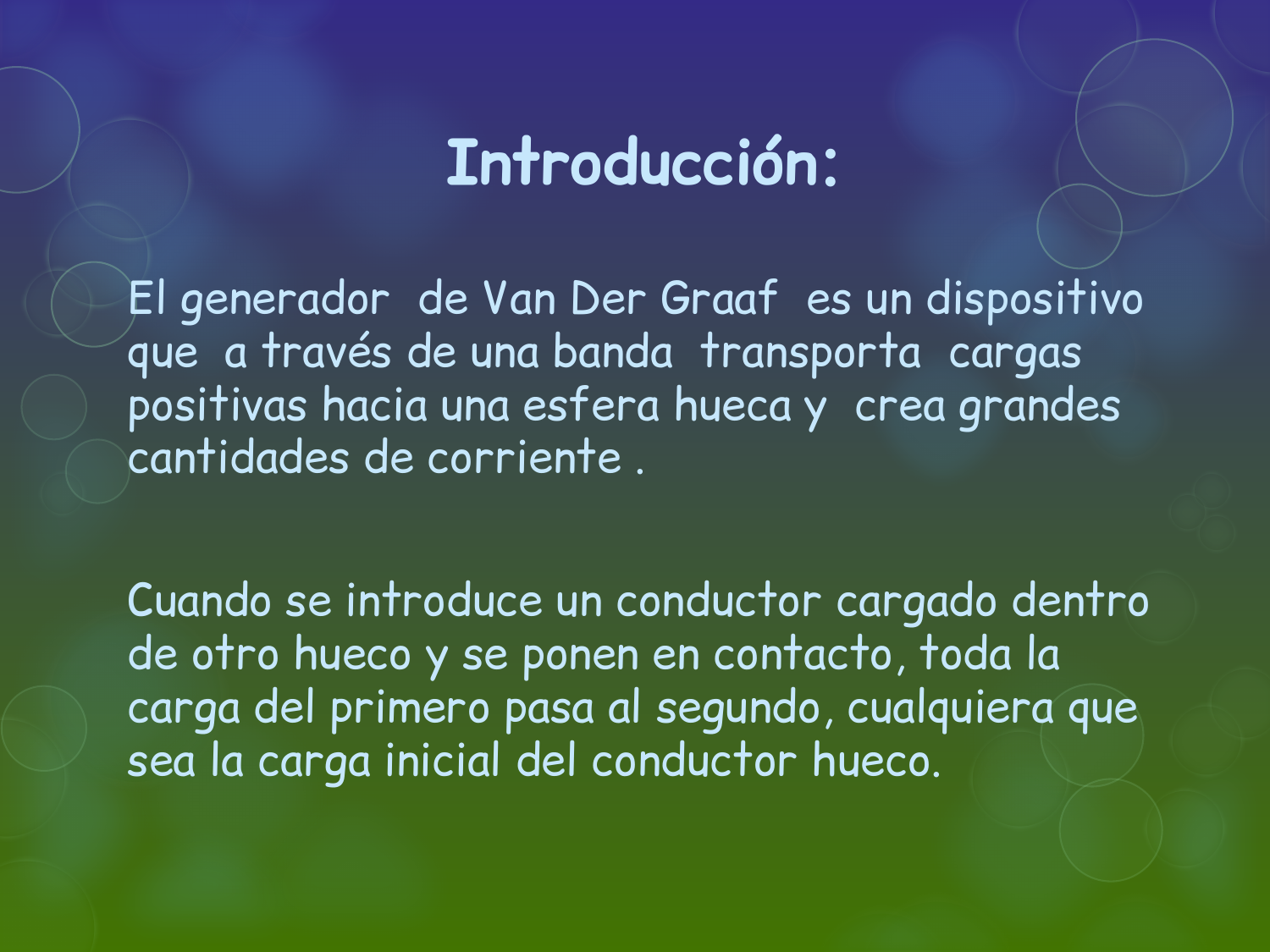

Introducción:

El generador  de Van Der Graaf  es un dispositivo que  a través de una banda  transporta  cargas positivas hacia una esfera hueca y  crea grandes  cantidades de corriente .

Cuando se introduce un conductor cargado dentro de otro hueco y se ponen en contacto, toda la carga del primero pasa al segundo, cualquiera que sea la carga inicial del conductor hueco.